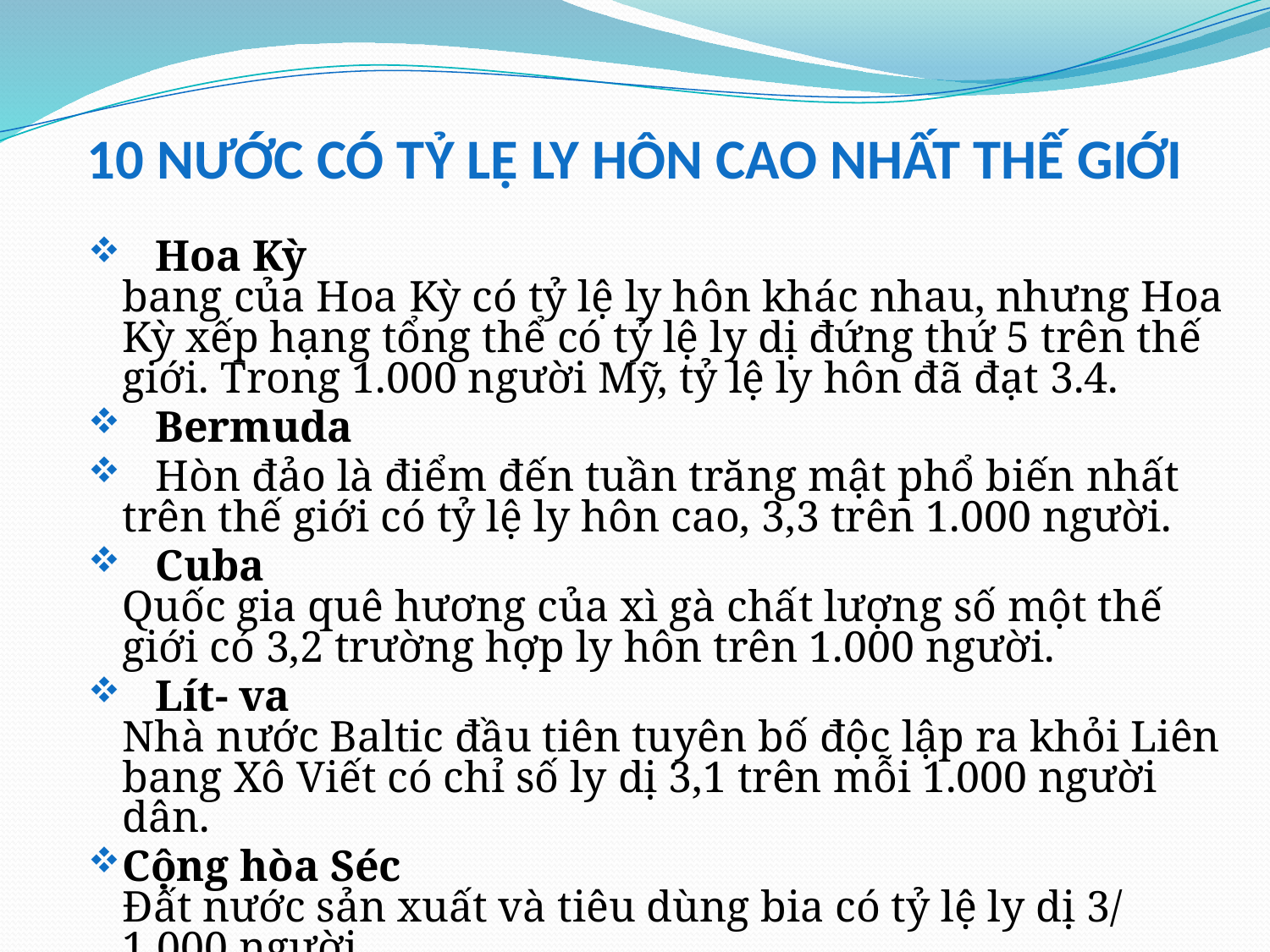

# 10 nước có tỷ lệ ly hôn cao nhất thế giới
   Hoa Kỳ
bang của Hoa Kỳ có tỷ lệ ly hôn khác nhau, nhưng Hoa Kỳ xếp hạng tổng thể có tỷ lệ ly dị đứng thứ 5 trên thế giới. Trong 1.000 người Mỹ, tỷ lệ ly hôn đã đạt 3.4.
   Bermuda
   Hòn đảo là điểm đến tuần trăng mật phổ biến nhất trên thế giới có tỷ lệ ly hôn cao, 3,3 trên 1.000 người.
   Cuba
Quốc gia quê hương của xì gà chất lượng số một thế giới có 3,2 trường hợp ly hôn trên 1.000 người.
   Lít- va
Nhà nước Baltic đầu tiên tuyên bố độc lập ra khỏi Liên bang Xô Viết có chỉ số ly dị 3,1 trên mỗi 1.000 người dân.
Cộng hòa Séc
Đất nước sản xuất và tiêu dùng bia có tỷ lệ ly dị 3/ 1.000 người.